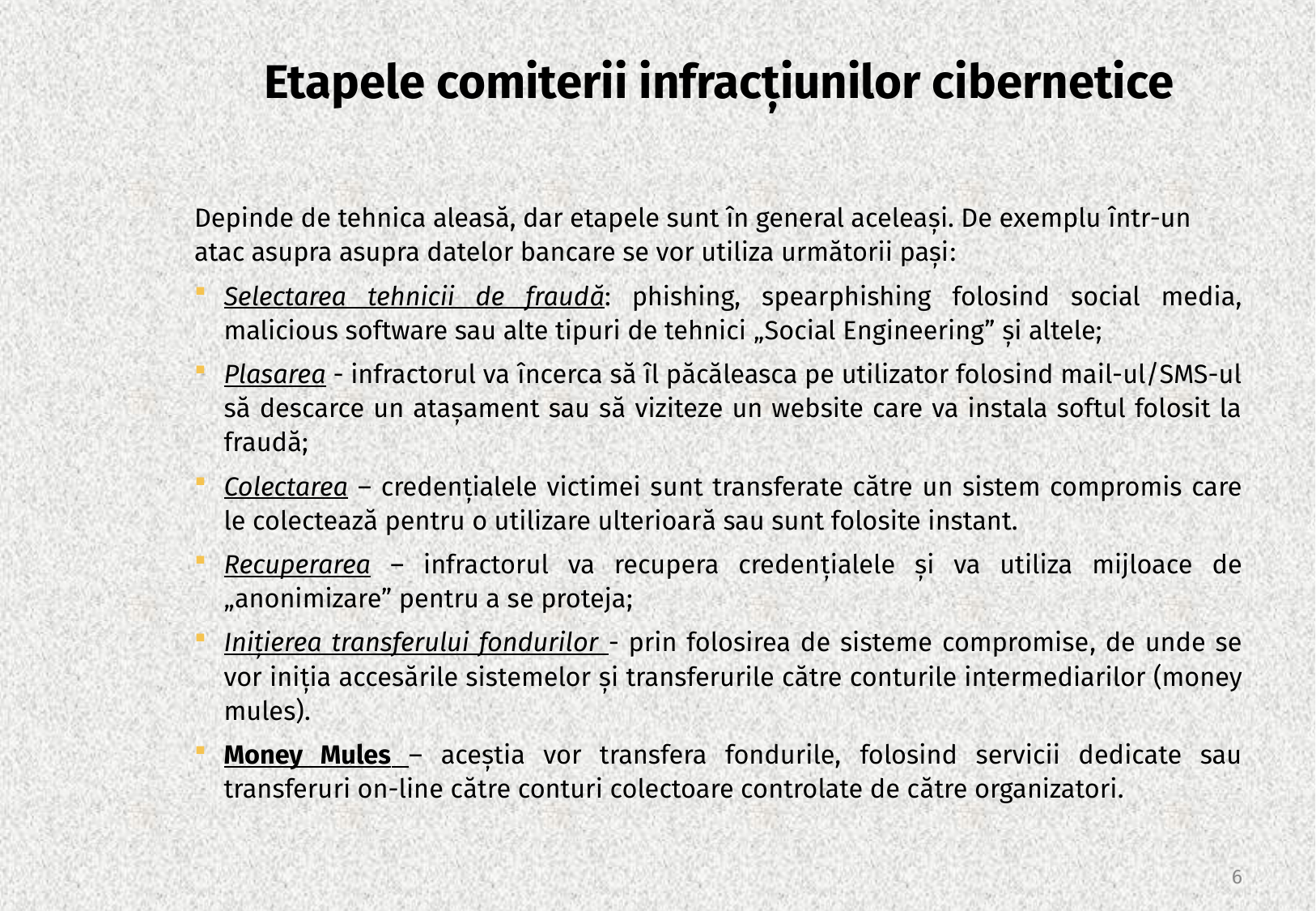

# Etapele comiterii infracțiunilor cibernetice
Depinde de tehnica aleasă, dar etapele sunt în general aceleași. De exemplu într-un atac asupra asupra datelor bancare se vor utiliza următorii pași:
Selectarea tehnicii de fraudă: phishing, spearphishing folosind social media, malicious software sau alte tipuri de tehnici „Social Engineering” și altele;
Plasarea - infractorul va încerca să îl păcăleasca pe utilizator folosind mail-ul/SMS-ul să descarce un atașament sau să viziteze un website care va instala softul folosit la fraudă;
Colectarea – credențialele victimei sunt transferate către un sistem compromis care le colectează pentru o utilizare ulterioară sau sunt folosite instant.
Recuperarea – infractorul va recupera credențialele și va utiliza mijloace de „anonimizare” pentru a se proteja;
Inițierea transferului fondurilor - prin folosirea de sisteme compromise, de unde se vor iniția accesările sistemelor și transferurile către conturile intermediarilor (money mules).
Money Mules – aceștia vor transfera fondurile, folosind servicii dedicate sau transferuri on-line către conturi colectoare controlate de către organizatori.
6